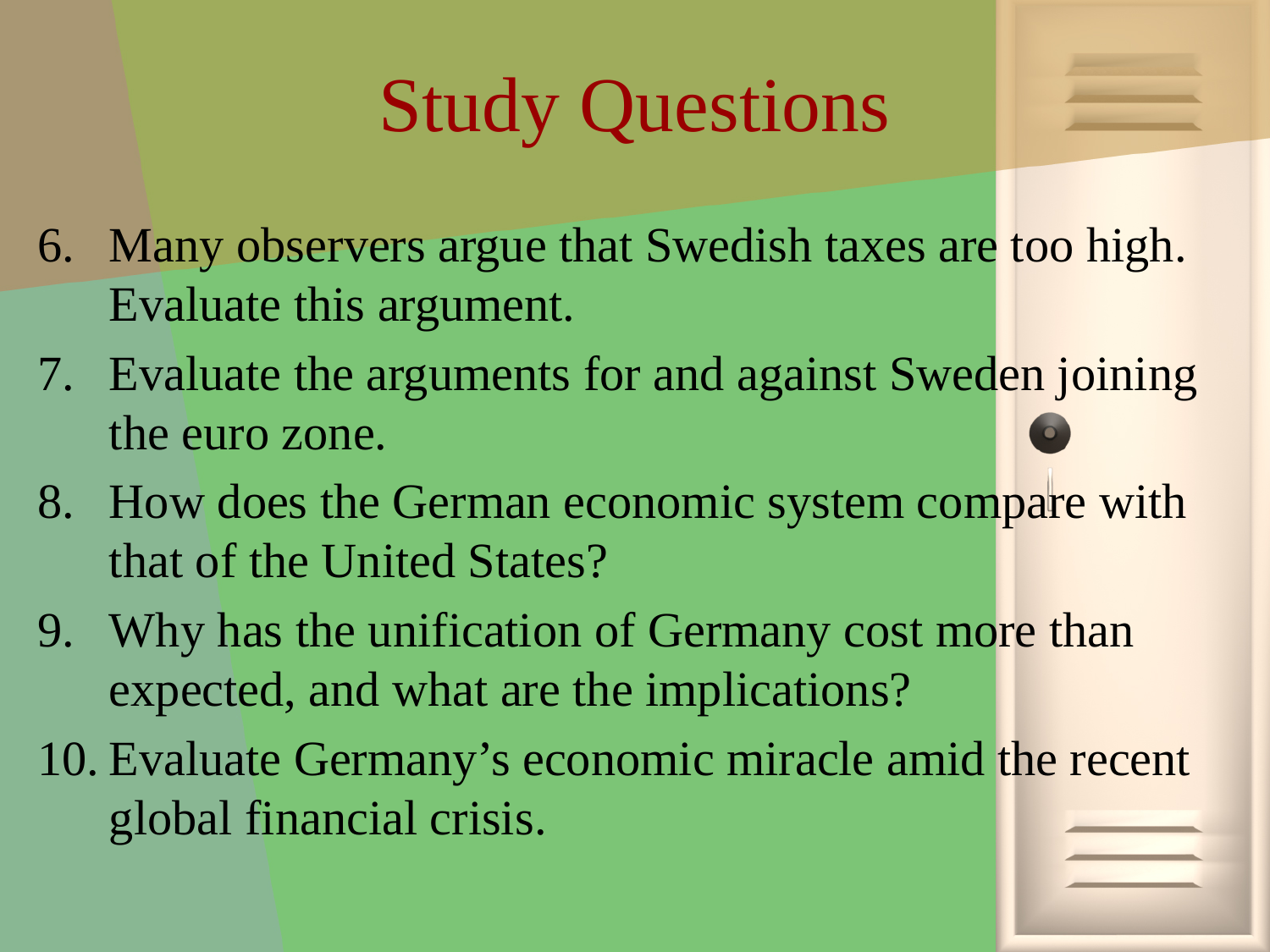

# Study Questions
Many observers argue that Swedish taxes are too high. Evaluate this argument.
Evaluate the arguments for and against Sweden joining the euro zone.
How does the German economic system compare with that of the United States?
Why has the unification of Germany cost more than expected, and what are the implications?
Evaluate Germany’s economic miracle amid the recent global financial crisis.